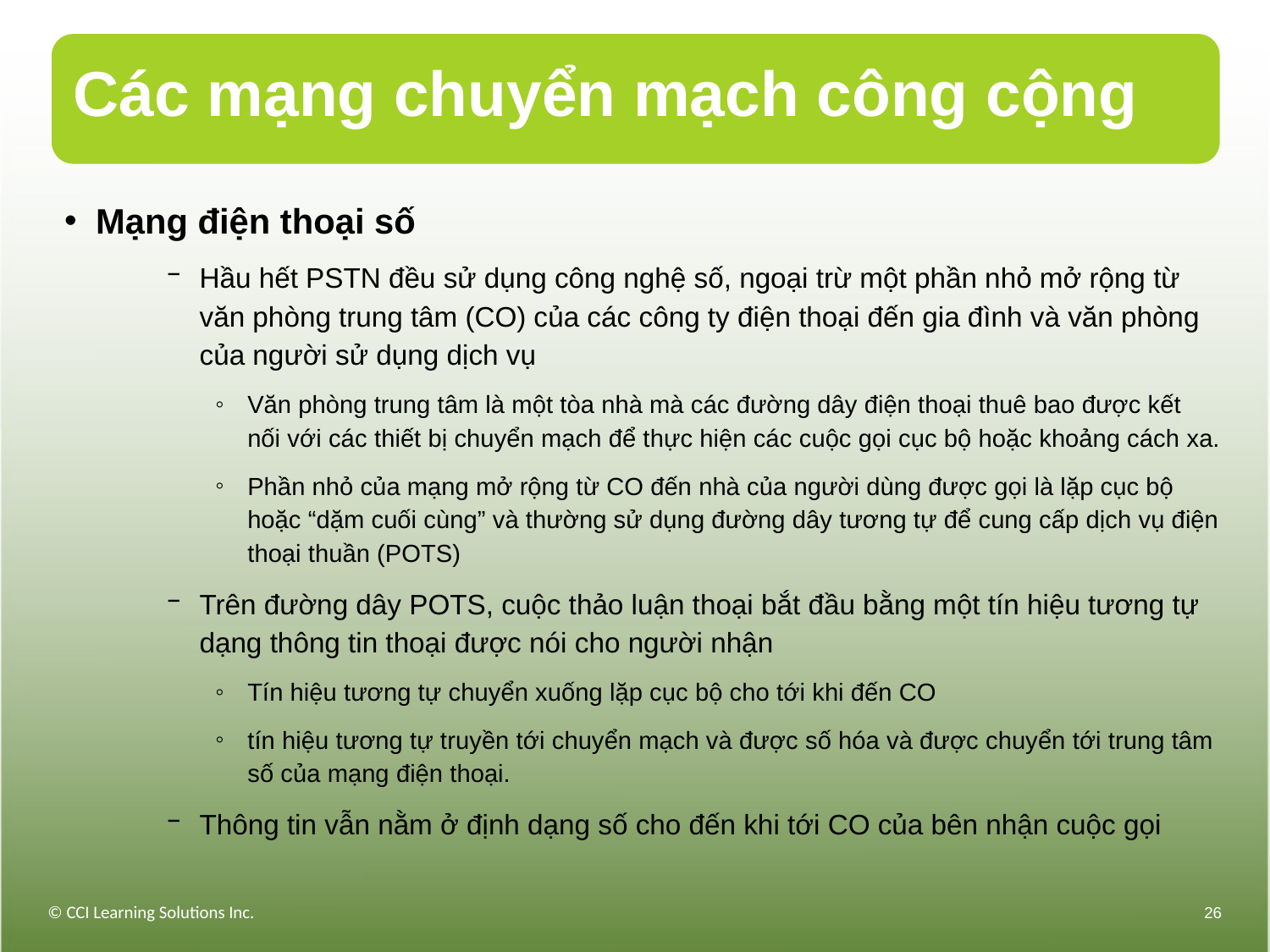

# Các mạng chuyển mạch công cộng
Mạng điện thoại số
Hầu hết PSTN đều sử dụng công nghệ số, ngoại trừ một phần nhỏ mở rộng từ văn phòng trung tâm (CO) của các công ty điện thoại đến gia đình và văn phòng của người sử dụng dịch vụ
Văn phòng trung tâm là một tòa nhà mà các đường dây điện thoại thuê bao được kết nối với các thiết bị chuyển mạch để thực hiện các cuộc gọi cục bộ hoặc khoảng cách xa.
Phần nhỏ của mạng mở rộng từ CO đến nhà của người dùng được gọi là lặp cục bộ hoặc “dặm cuối cùng” và thường sử dụng đường dây tương tự để cung cấp dịch vụ điện thoại thuần (POTS)
Trên đường dây POTS, cuộc thảo luận thoại bắt đầu bằng một tín hiệu tương tự dạng thông tin thoại được nói cho người nhận
Tín hiệu tương tự chuyển xuống lặp cục bộ cho tới khi đến CO
tín hiệu tương tự truyền tới chuyển mạch và được số hóa và được chuyển tới trung tâm số của mạng điện thoại.
Thông tin vẫn nằm ở định dạng số cho đến khi tới CO của bên nhận cuộc gọi
© CCI Learning Solutions Inc.
26